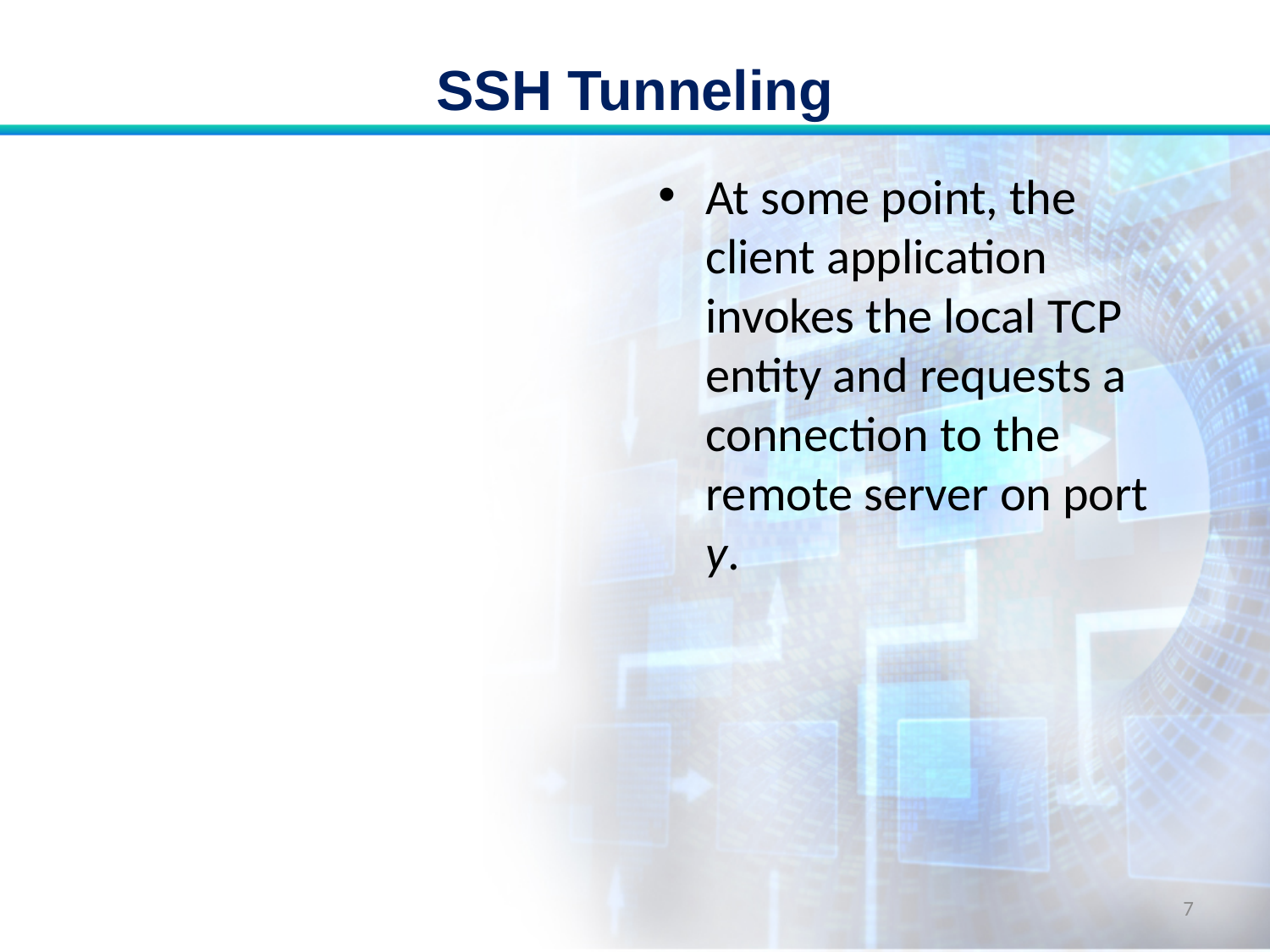

# SSH Tunneling
At some point, the client application invokes the local TCP entity and requests a connection to the remote server on port y.
7